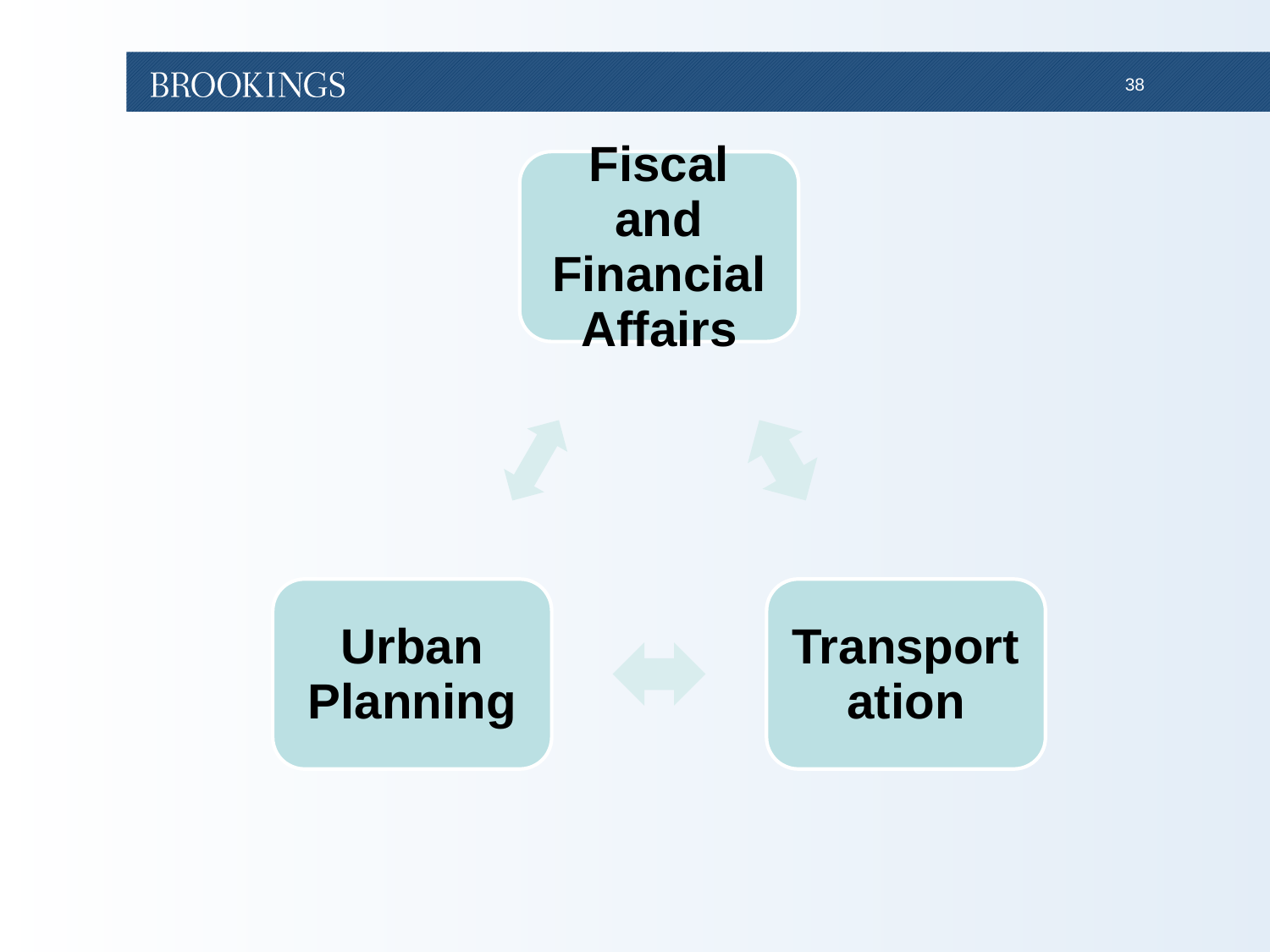

Fiscal and Financial Affairs
Transportation
Urban Planning